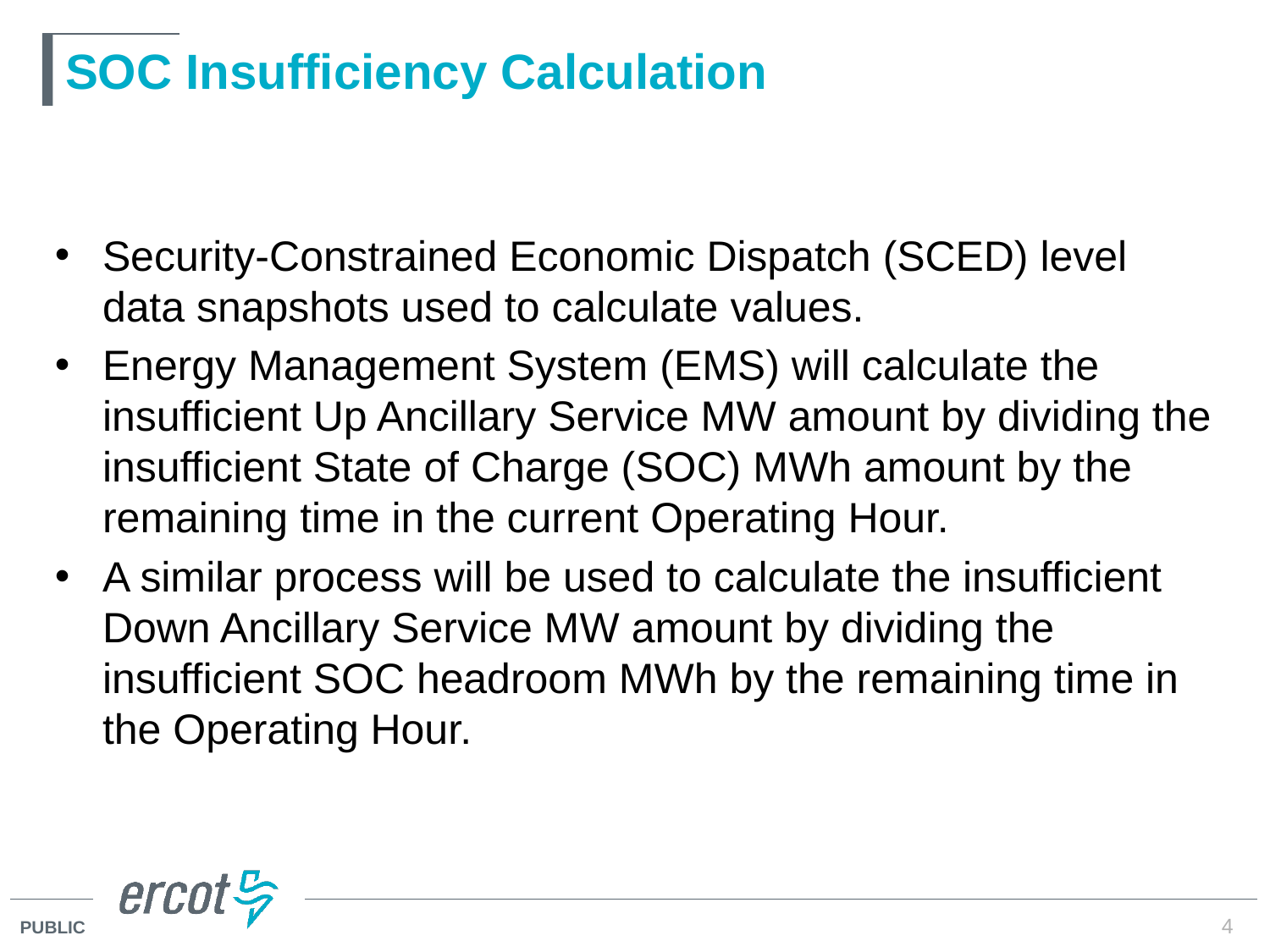

# SOC Insufficiency Calculation
Security-Constrained Economic Dispatch (SCED) level data snapshots used to calculate values.
Energy Management System (EMS) will calculate the insufficient Up Ancillary Service MW amount by dividing the insufficient State of Charge (SOC) MWh amount by the remaining time in the current Operating Hour.
A similar process will be used to calculate the insufficient Down Ancillary Service MW amount by dividing the insufficient SOC headroom MWh by the remaining time in the Operating Hour.
4